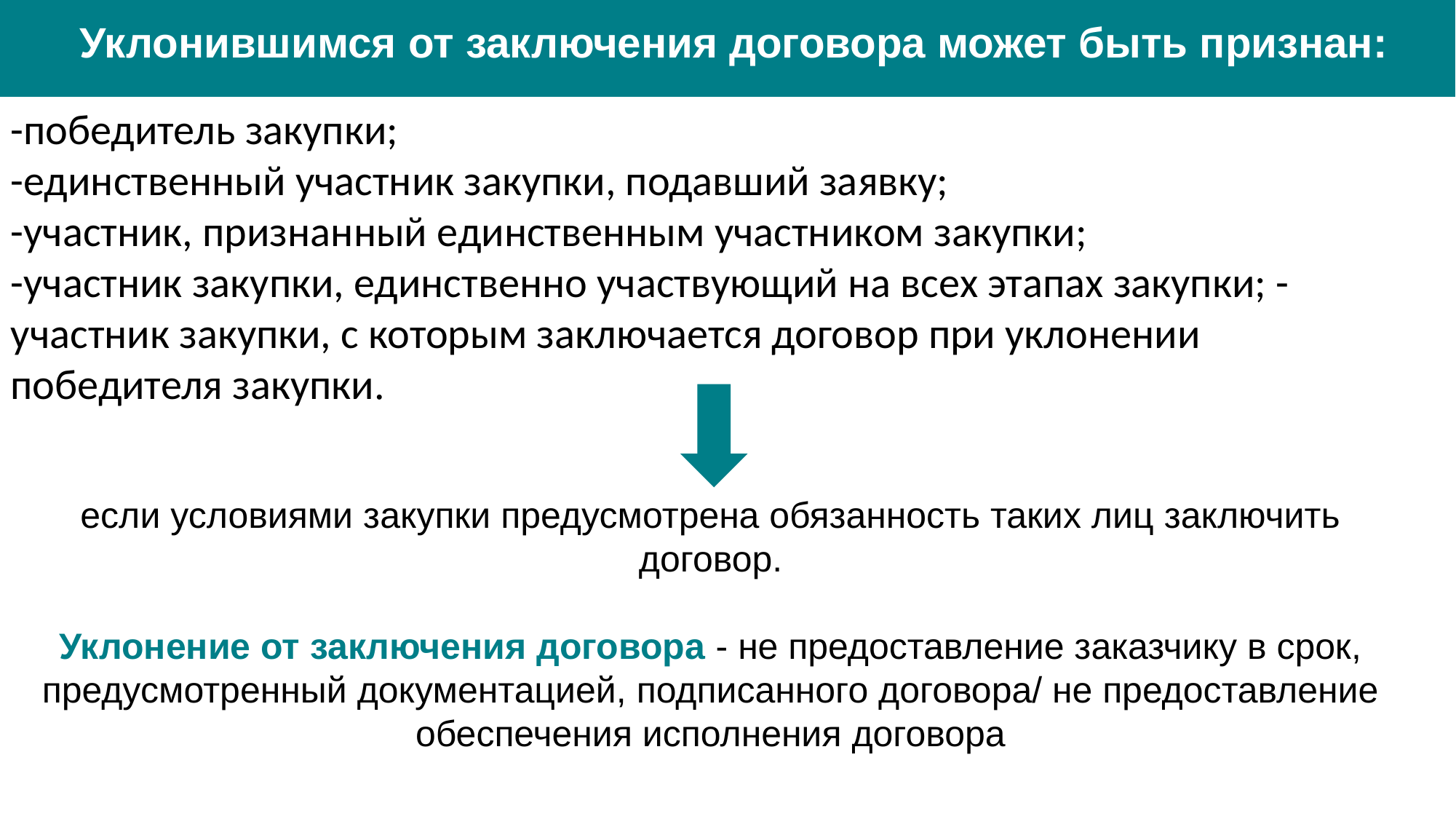

Уклонившимся от заключения договора может быть признан:
-победитель закупки;
-единственный участник закупки, подавший заявку;
-участник, признанный единственным участником закупки;
-участник закупки, единственно участвующий на всех этапах закупки; -участник закупки, с которым заключается договор при уклонении победителя закупки.

если условиями закупки предусмотрена обязанность таких лиц заключить договор.

Уклонение от заключения договора - не предоставление заказчику в срок, предусмотренный документацией, подписанного договора/ не предоставление обеспечения исполнения договора